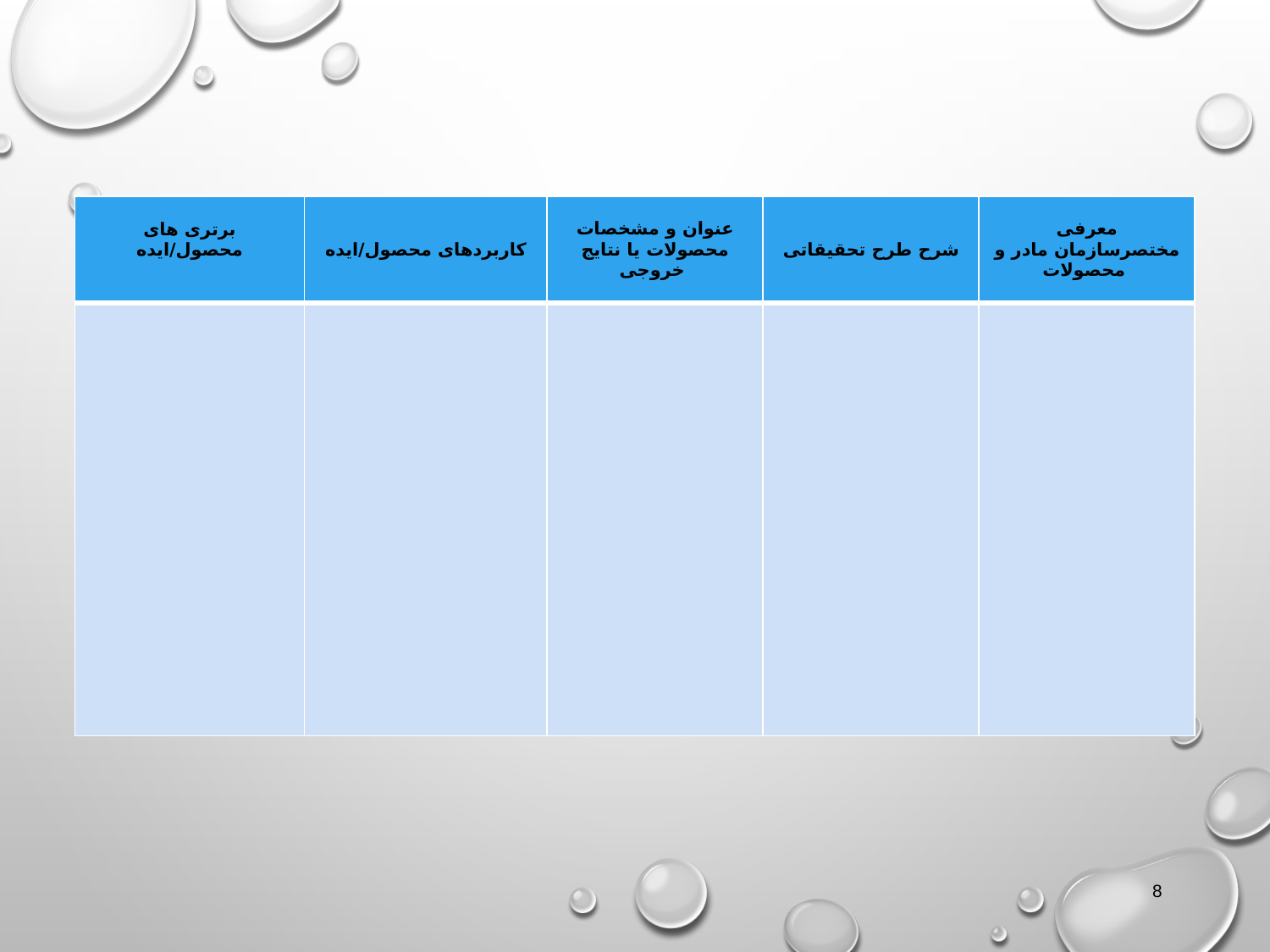

| برتری های محصول/ایده | کاربردهای محصول/ایده | عنوان و مشخصات محصولات یا نتایج خروجی | شرح طرح تحقیقاتی | معرفی مختصرسازمان مادر و محصولات |
| --- | --- | --- | --- | --- |
|  |  |  |  |  |
:
8